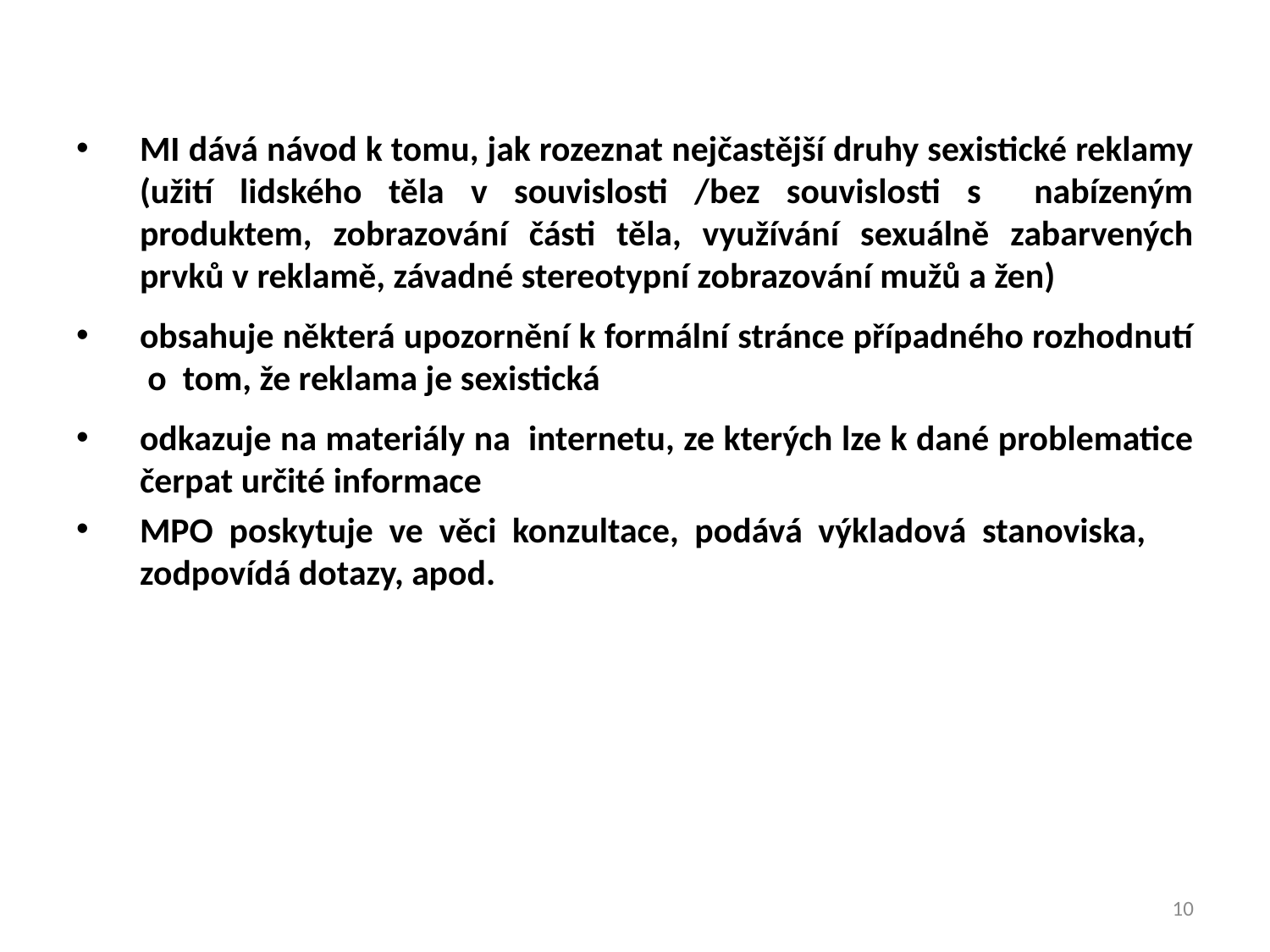

#

MI dává návod k tomu, jak rozeznat nejčastější druhy sexistické reklamy (užití lidského těla v souvislosti /bez souvislosti s  nabízeným produktem, zobrazování části těla, využívání sexuálně zabarvených prvků v reklamě, závadné stereotypní zobrazování mužů a žen)
obsahuje některá upozornění k formální stránce případného rozhodnutí  o  tom, že reklama je sexistická
odkazuje na materiály na  internetu, ze kterých lze k dané problematice čerpat určité informace
MPO poskytuje ve věci konzultace, podává výkladová stanoviska,    zodpovídá dotazy, apod.

10